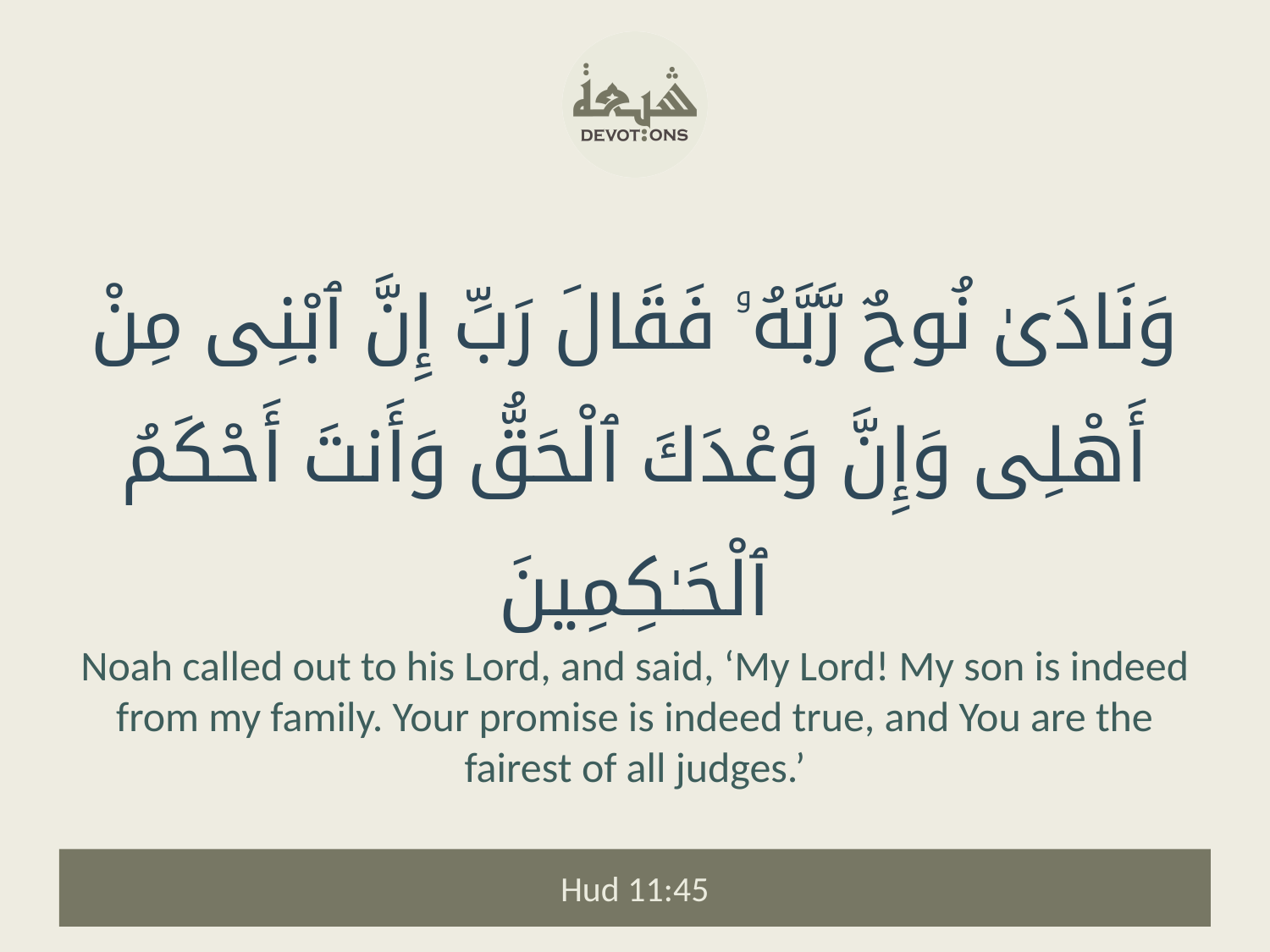

وَنَادَىٰ نُوحٌ رَّبَّهُۥ فَقَالَ رَبِّ إِنَّ ٱبْنِى مِنْ أَهْلِى وَإِنَّ وَعْدَكَ ٱلْحَقُّ وَأَنتَ أَحْكَمُ ٱلْحَـٰكِمِينَ
Noah called out to his Lord, and said, ‘My Lord! My son is indeed from my family. Your promise is indeed true, and You are the fairest of all judges.’
Hud 11:45